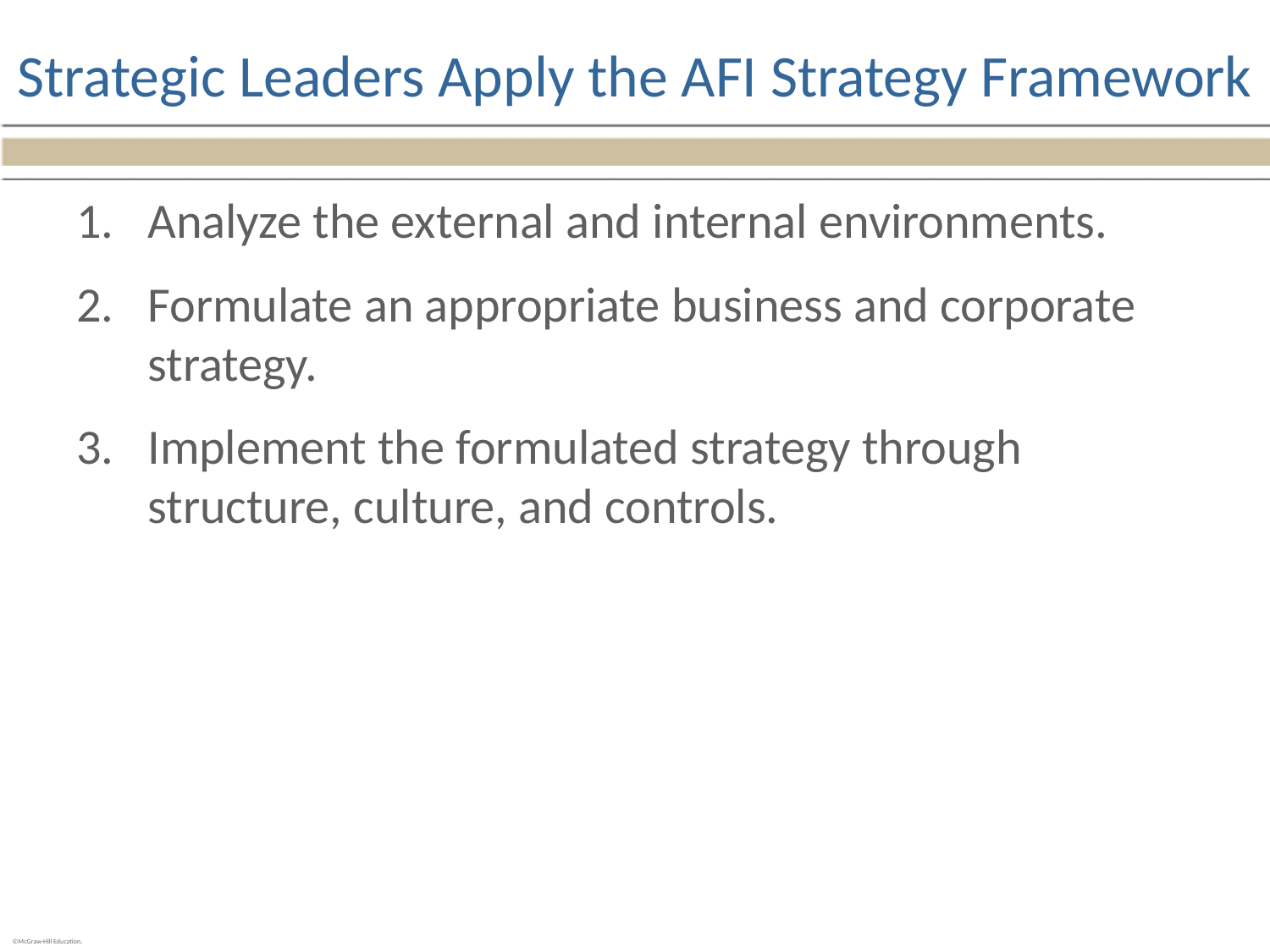

# Strategic Leaders Apply the AFI Strategy Framework
Analyze the external and internal environments.
Formulate an appropriate business and corporate strategy.
Implement the formulated strategy through structure, culture, and controls.